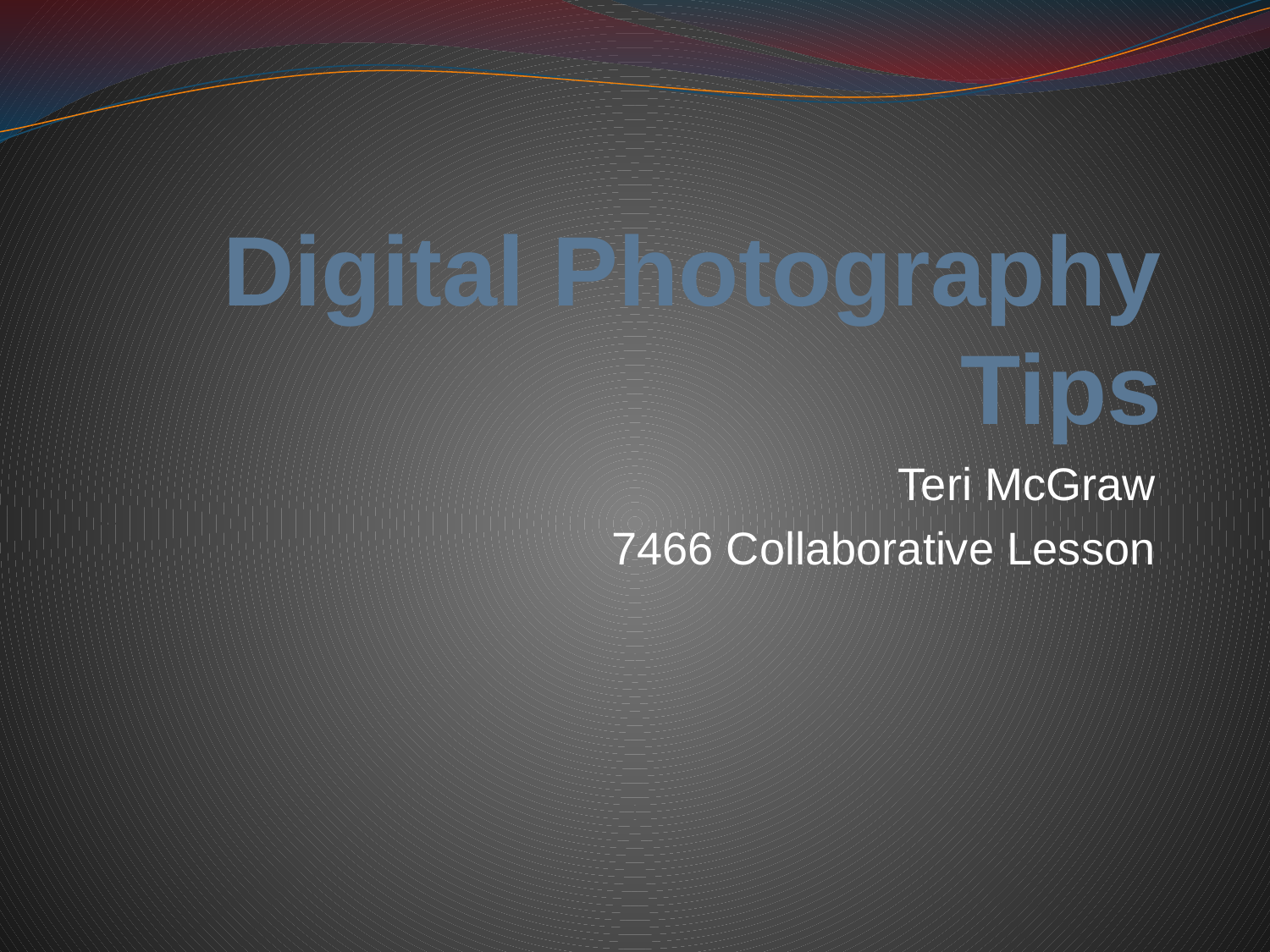

# Digital Photography Tips
Teri McGraw
7466 Collaborative Lesson